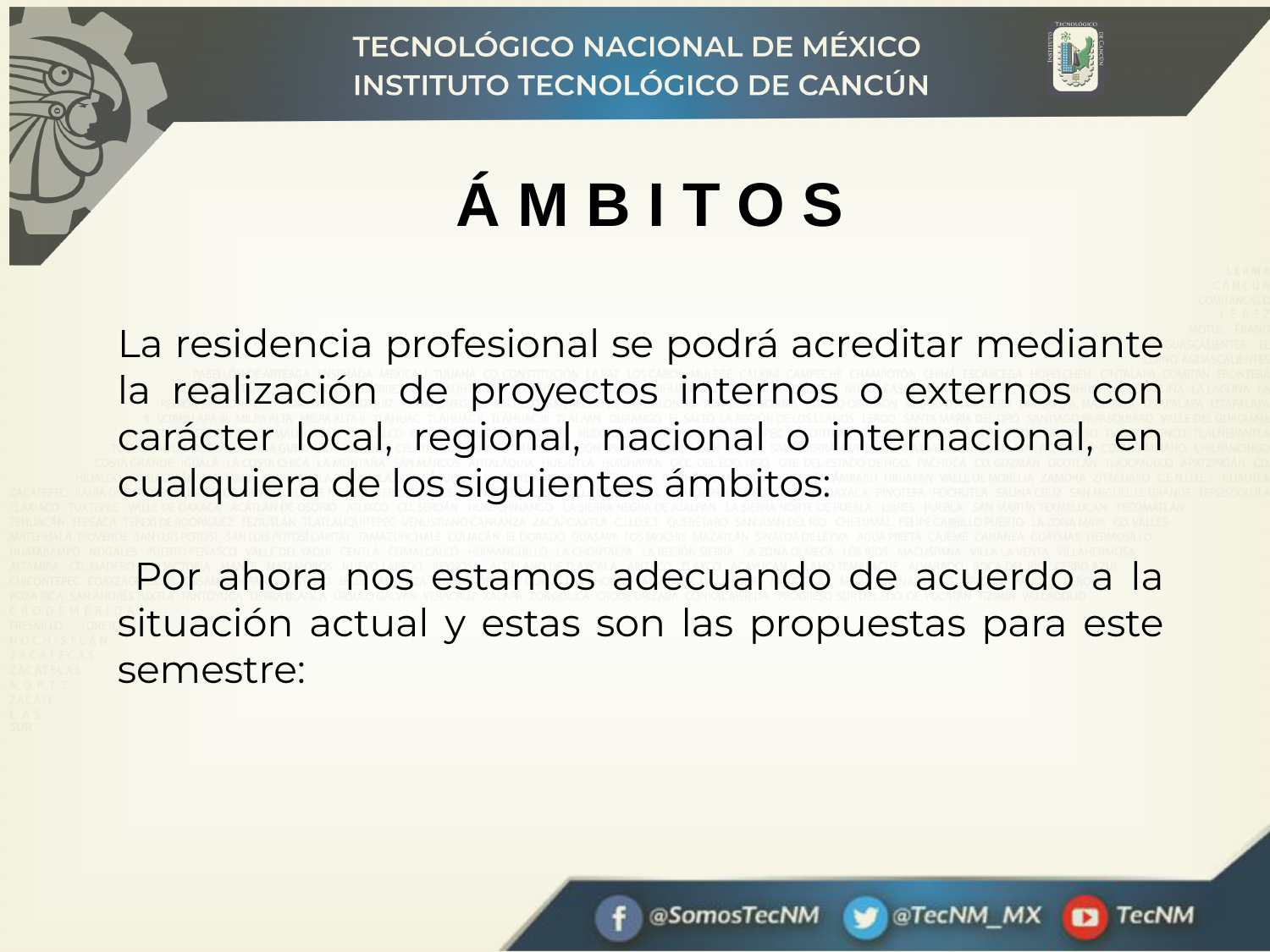

Á M B I T O S

La residencia profesional se podrá acreditar mediante la realización de proyectos internos o externos con carácter local, regional, nacional o internacional, en cualquiera de los siguientes ámbitos:

 Por ahora nos estamos adecuando de acuerdo a la situación actual y estas son las propuestas para este semestre: